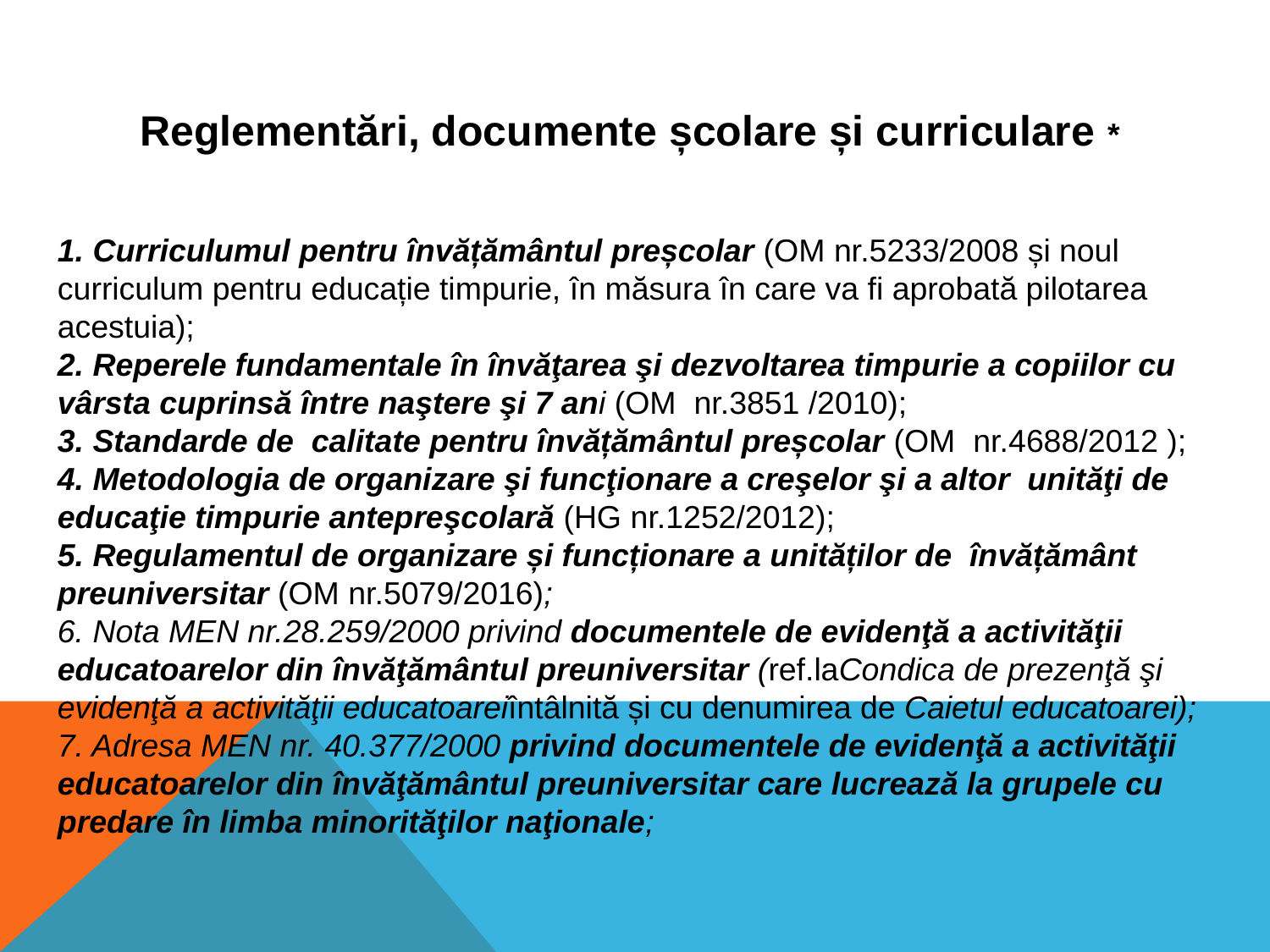

Reglementări, documente școlare și curriculare *

1. Curriculumul pentru învățământul preșcolar (OM nr.5233/2008 și noul curriculum pentru educație timpurie, în măsura în care va fi aprobată pilotarea acestuia);
2. Reperele fundamentale în învăţarea şi dezvoltarea timpurie a copiilor cu vârsta cuprinsă între naştere şi 7 ani (OM  nr.3851 /2010);
3. Standarde de  calitate pentru învățământul preșcolar (OM  nr.4688/2012 );
4. Metodologia de organizare şi funcţionare a creşelor şi a altor  unităţi de educaţie timpurie antepreşcolară (HG nr.1252/2012);
5. Regulamentul de organizare și funcționare a unităților de  învățământ preuniversitar (OM nr.5079/2016);
6. Nota MEN nr.28.259/2000 privind documentele de evidenţă a activităţii educatoarelor din învăţământul preuniversitar (ref.laCondica de prezenţă şi evidenţă a activităţii educatoareiîntâlnită și cu denumirea de Caietul educatoarei);
7. Adresa MEN nr. 40.377/2000 privind documentele de evidenţă a activităţii educatoarelor din învăţământul preuniversitar care lucrează la grupele cu predare în limba minorităţilor naţionale;